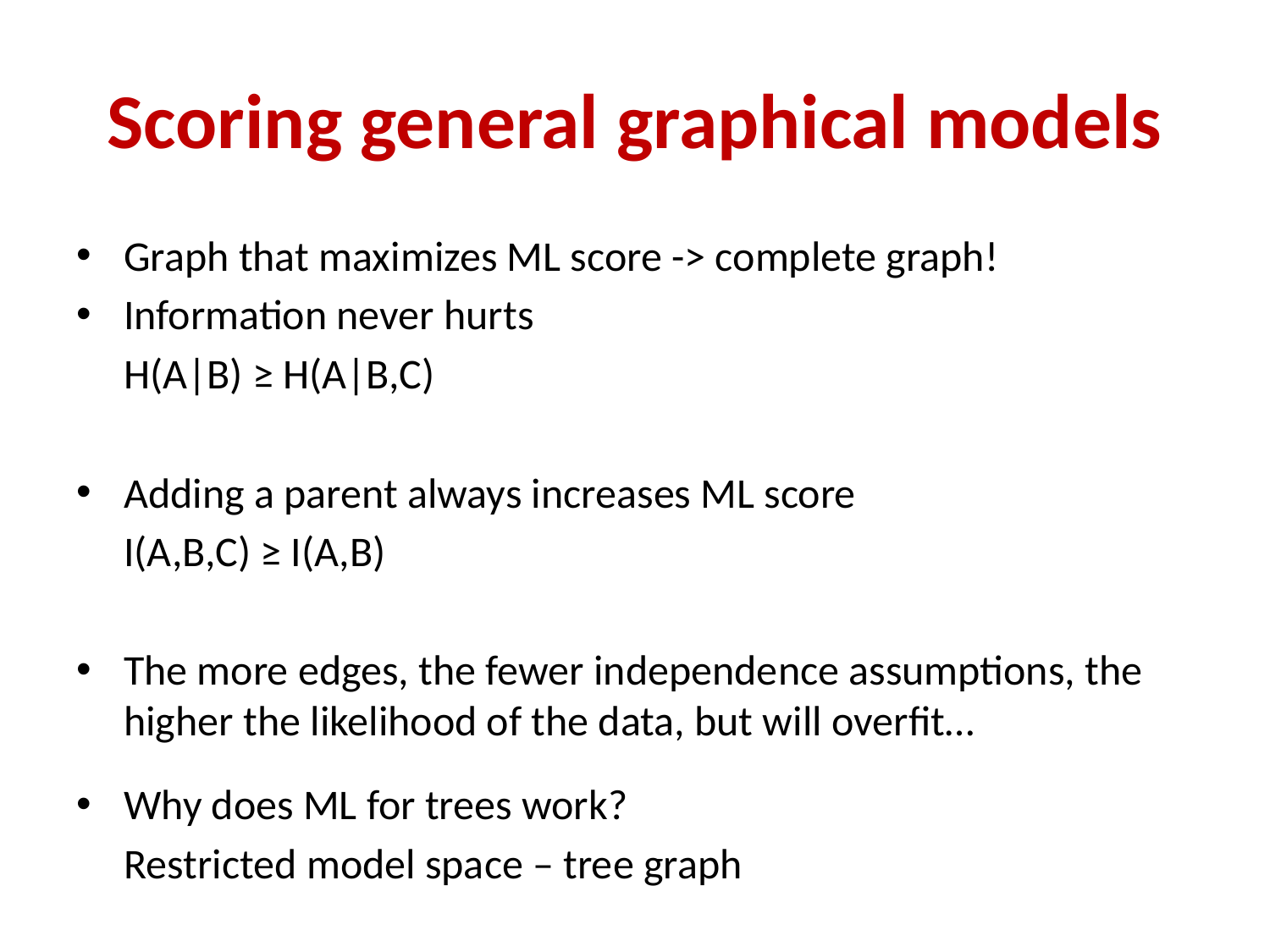

# Scoring general graphical models
Graph that maximizes ML score -> complete graph!
Information never hurts
	H(A|B) ≥ H(A|B,C)

Adding a parent always increases ML score
	I(A,B,C) ≥ I(A,B)

The more edges, the fewer independence assumptions, the higher the likelihood of the data, but will overfit…

Why does ML for trees work?
	Restricted model space – tree graph